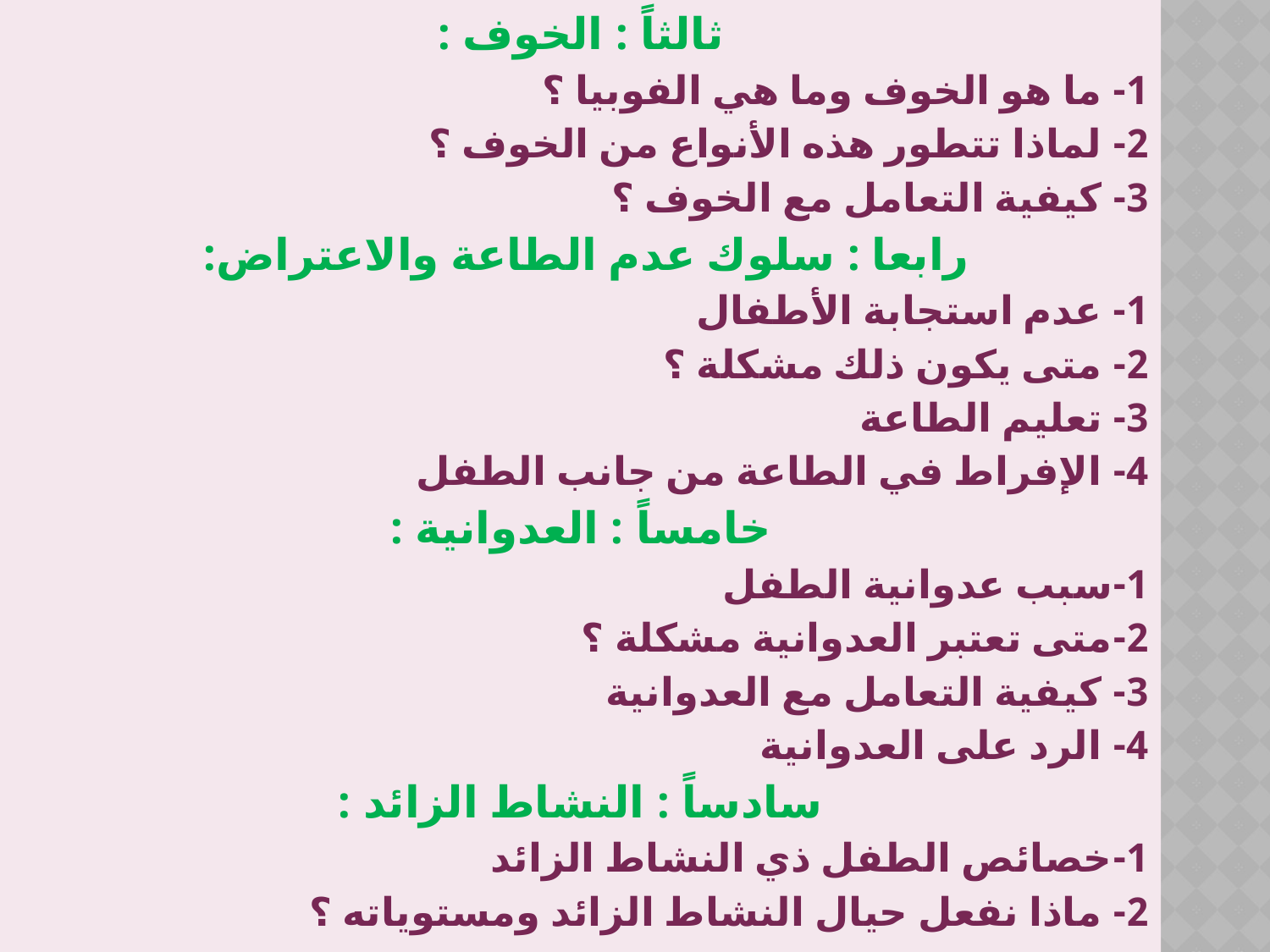

ثالثاً : الخوف :
1- ما هو الخوف وما هي الفوبيا ؟
2- لماذا تتطور هذه الأنواع من الخوف ؟
3- كيفية التعامل مع الخوف ؟
رابعا : سلوك عدم الطاعة والاعتراض:
1- عدم استجابة الأطفال
2- متى يكون ذلك مشكلة ؟
3- تعليم الطاعة
4- الإفراط في الطاعة من جانب الطفل
خامساً : العدوانية :
1-سبب عدوانية الطفل
2-متى تعتبر العدوانية مشكلة ؟
3- كيفية التعامل مع العدوانية
4- الرد على العدوانية
سادساً : النشاط الزائد :
1-خصائص الطفل ذي النشاط الزائد
2- ماذا نفعل حيال النشاط الزائد ومستوياته ؟